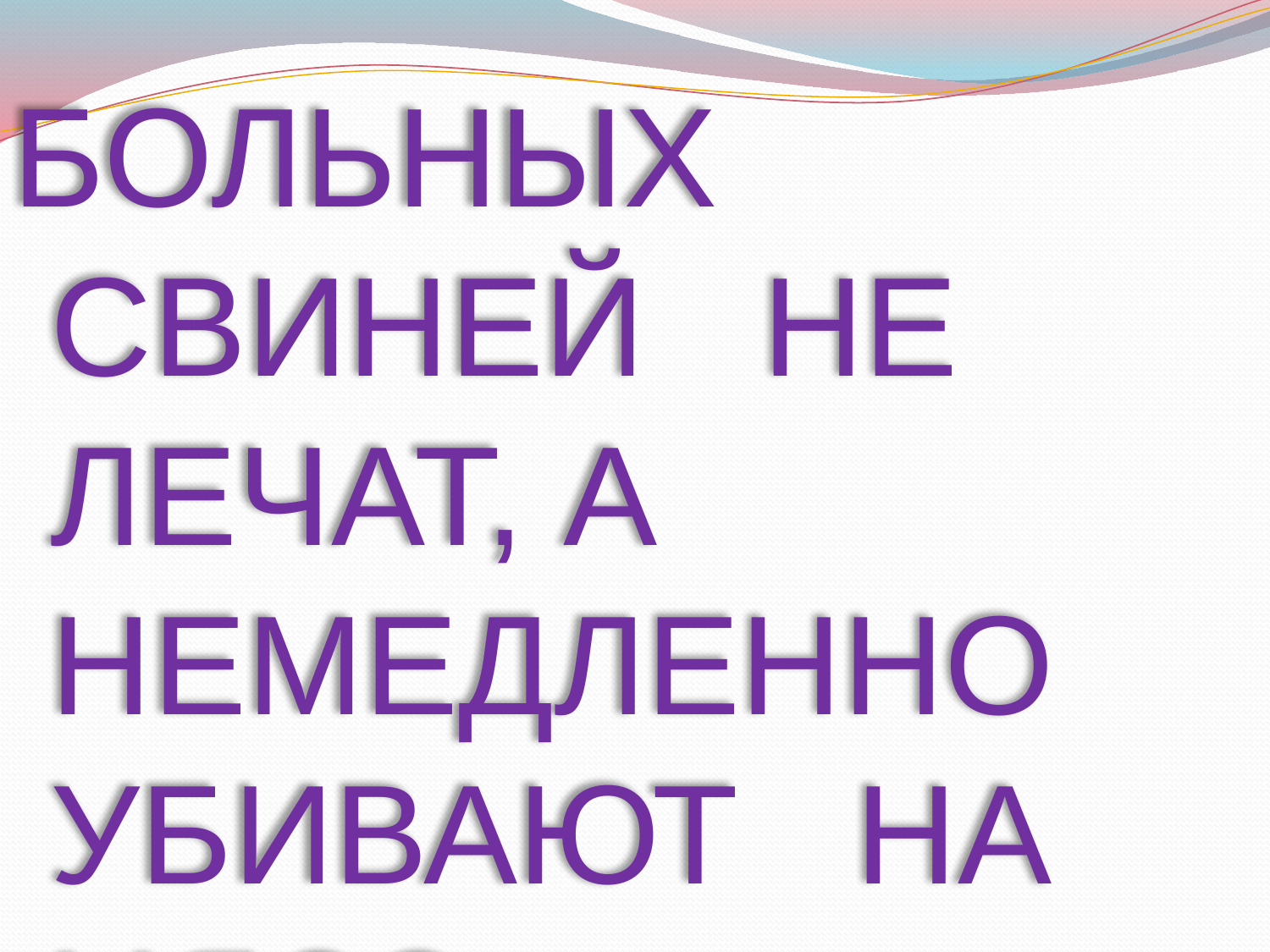

БОЛЬНЫХ   СВИНЕЙ   НЕ   ЛЕЧАТ, А НЕМЕДЛЕННО   УБИВАЮТ   НА   МЯСО